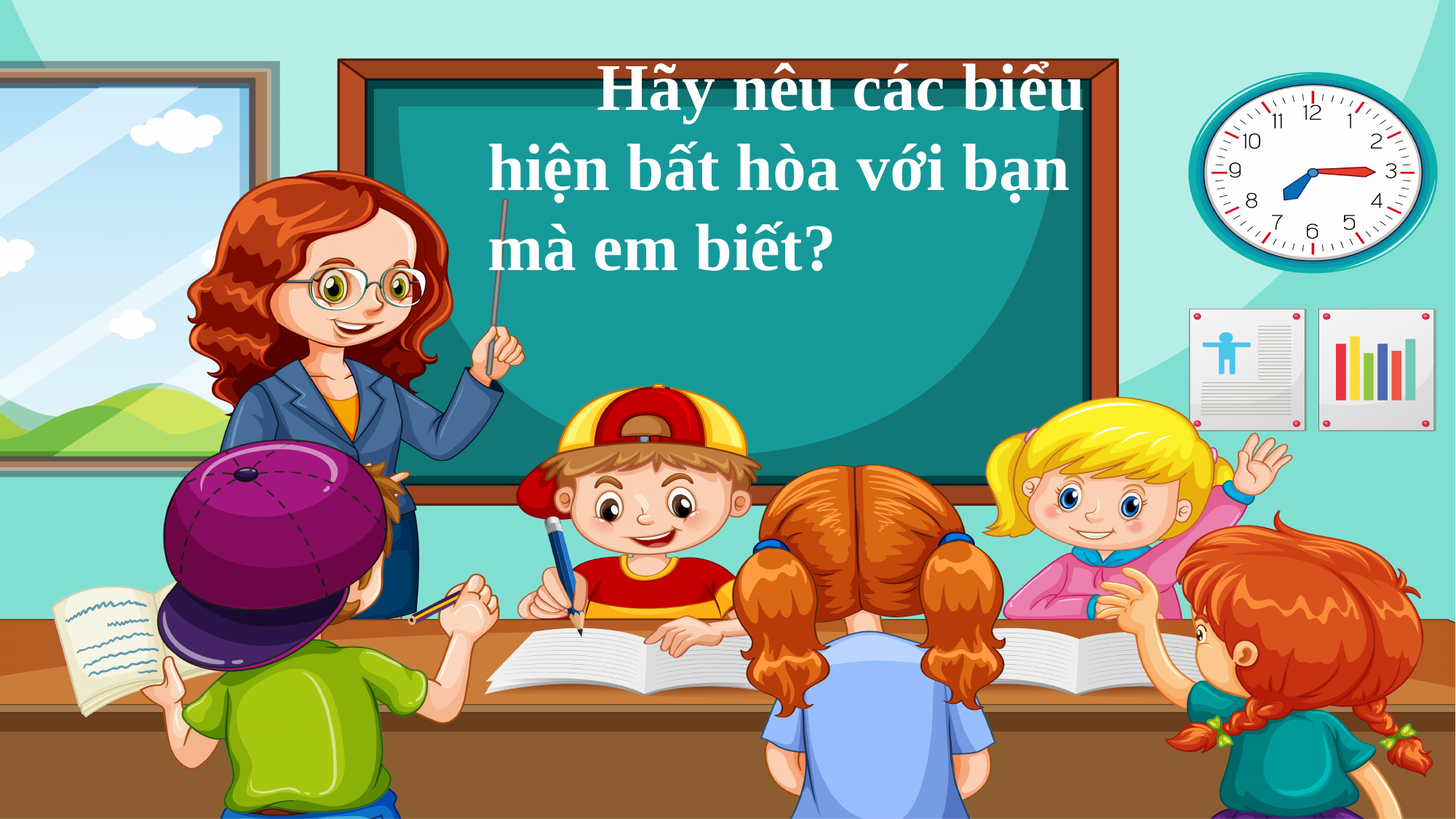

Hãy nêu các biểu hiện bất hòa với bạn mà em biết?